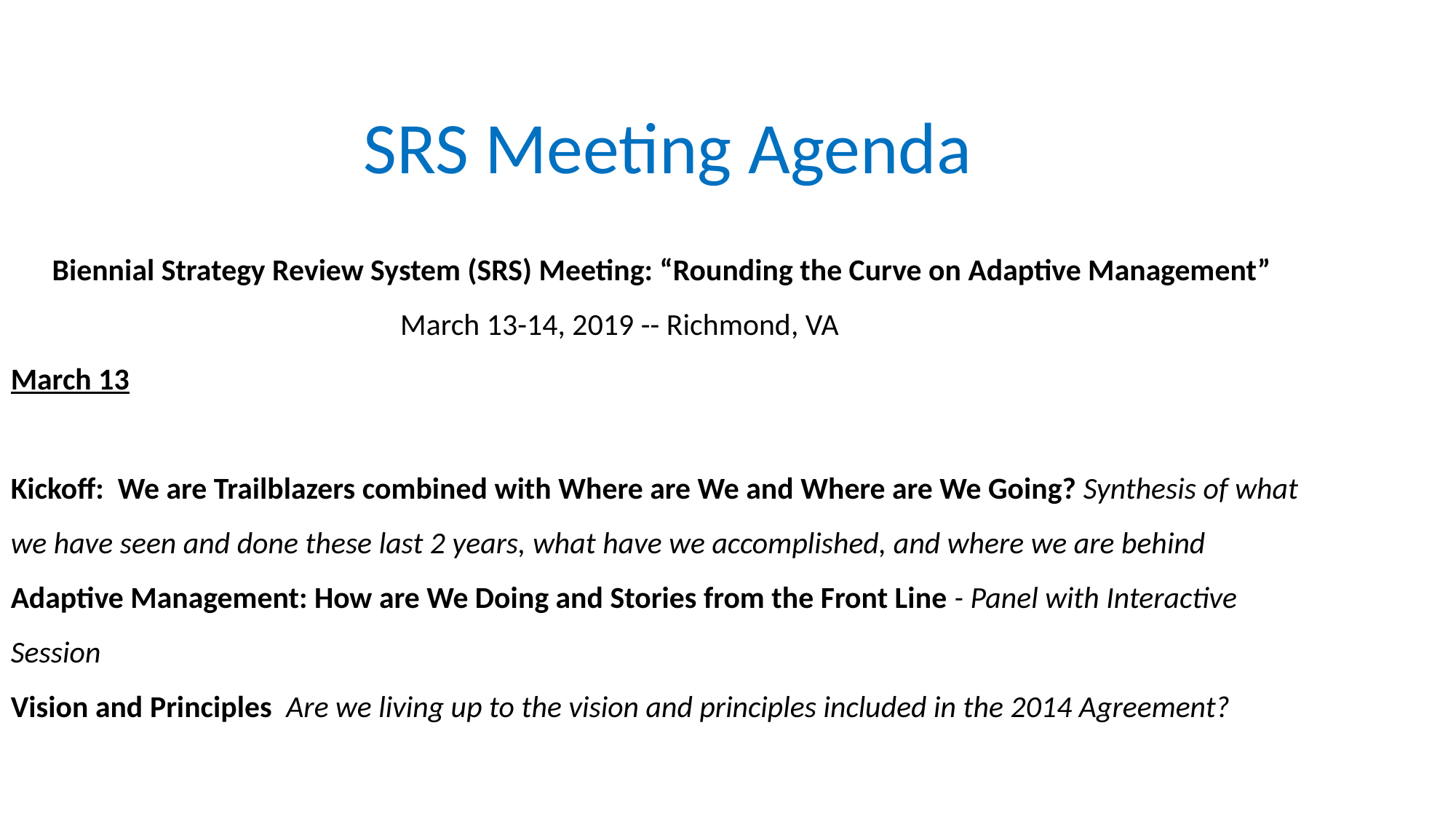

# SRS Meeting Agenda
      Biennial Strategy Review System (SRS) Meeting: “Rounding the Curve on Adaptive Management”
			         March 13-14, 2019 -- Richmond, VA
March 13

Kickoff:  We are Trailblazers combined with Where are We and Where are We Going? Synthesis of what we have seen and done these last 2 years, what have we accomplished, and where we are behind
Adaptive Management: How are We Doing and Stories from the Front Line - Panel with Interactive Session
Vision and Principles  Are we living up to the vision and principles included in the 2014 Agreement?